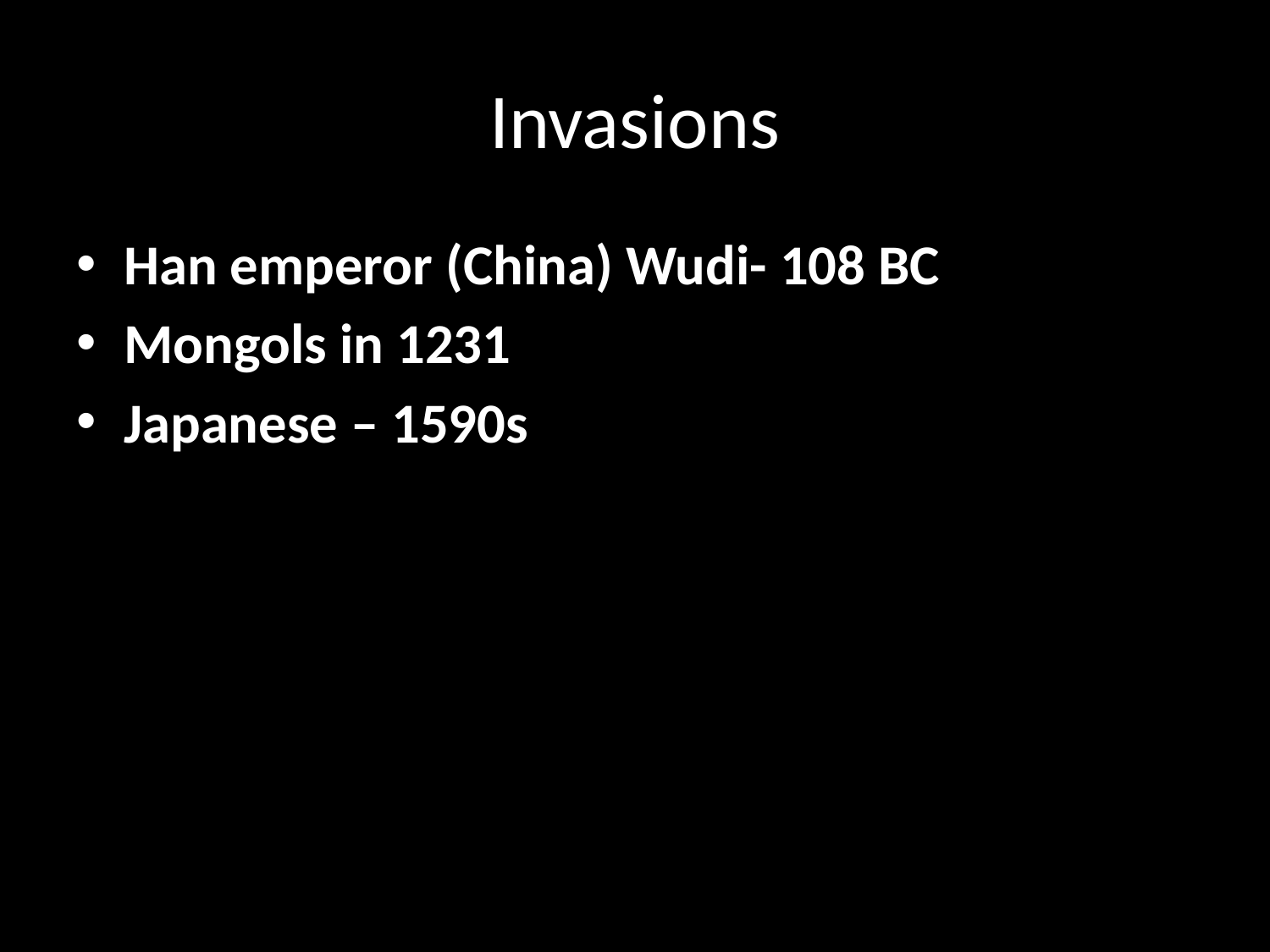

# Invasions
Han emperor (China) Wudi- 108 BC
Mongols in 1231
Japanese – 1590s